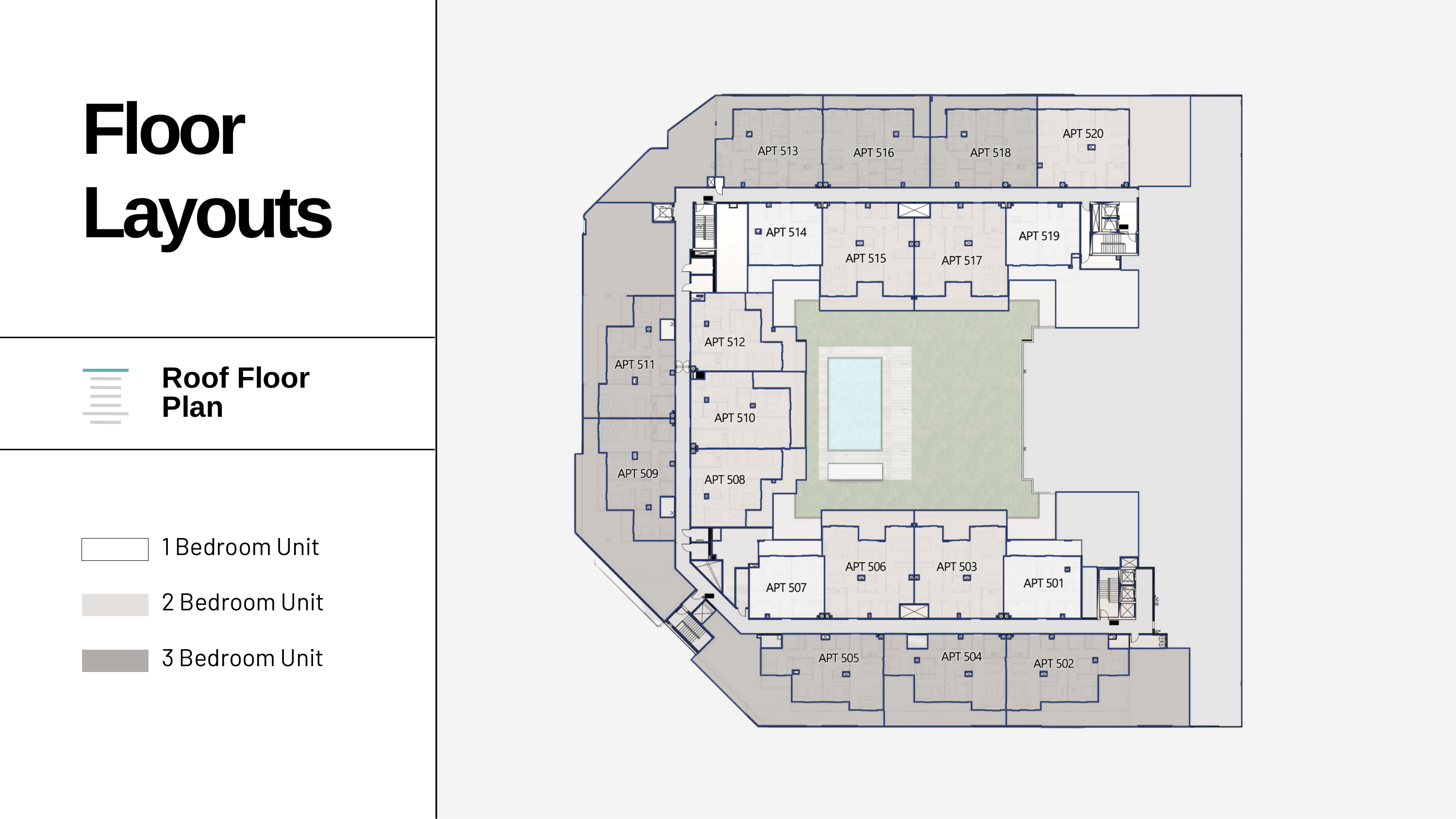

Floor
Layouts

Roof Floor Plan

1 Bedroom Unit

2 Bedroom Unit

3 Bedroom Unit